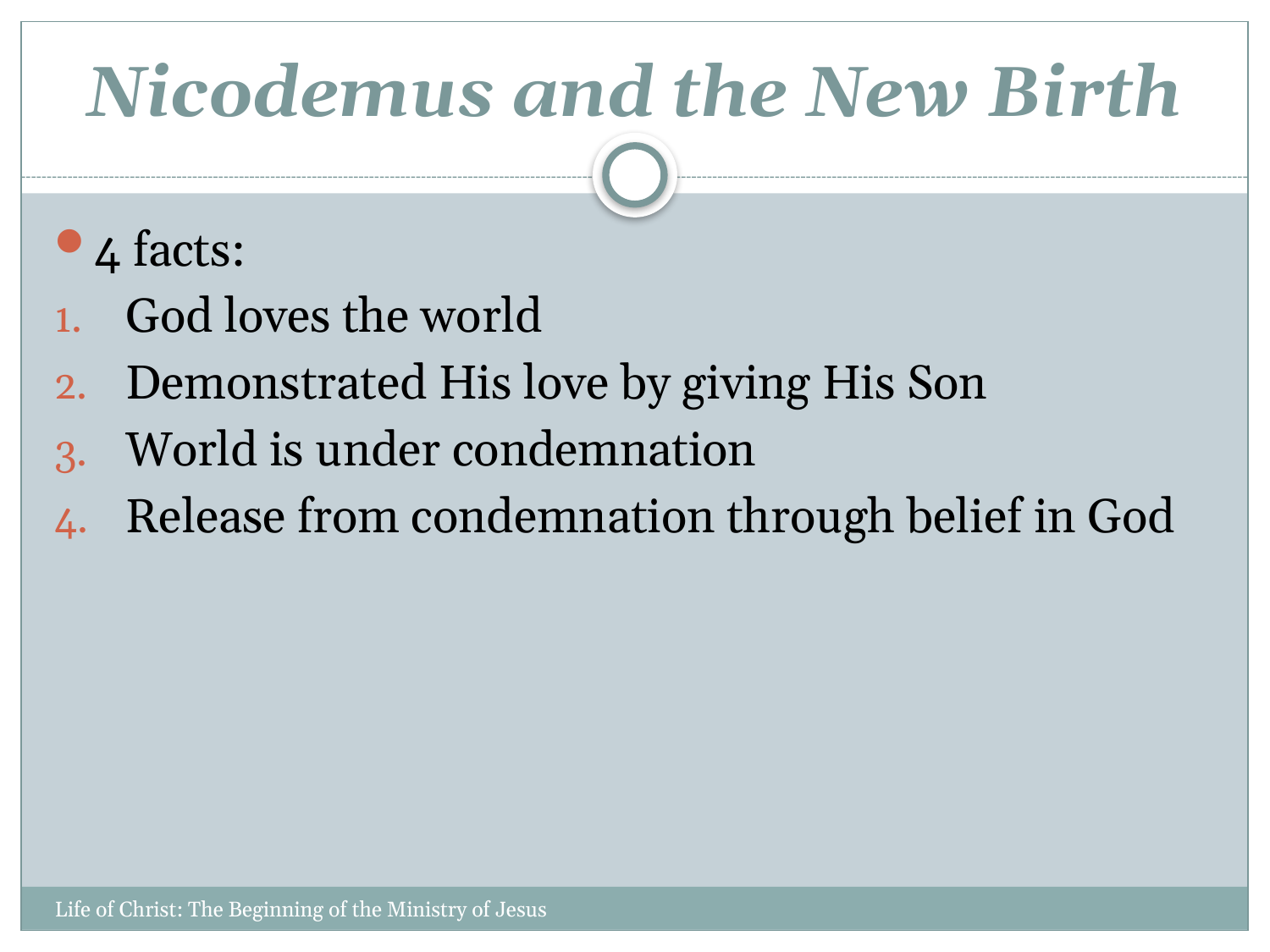

# Nicodemus and the New Birth
4 facts:
God loves the world
Demonstrated His love by giving His Son
World is under condemnation
Release from condemnation through belief in God

Life of Christ: The Beginning of the Ministry of Jesus